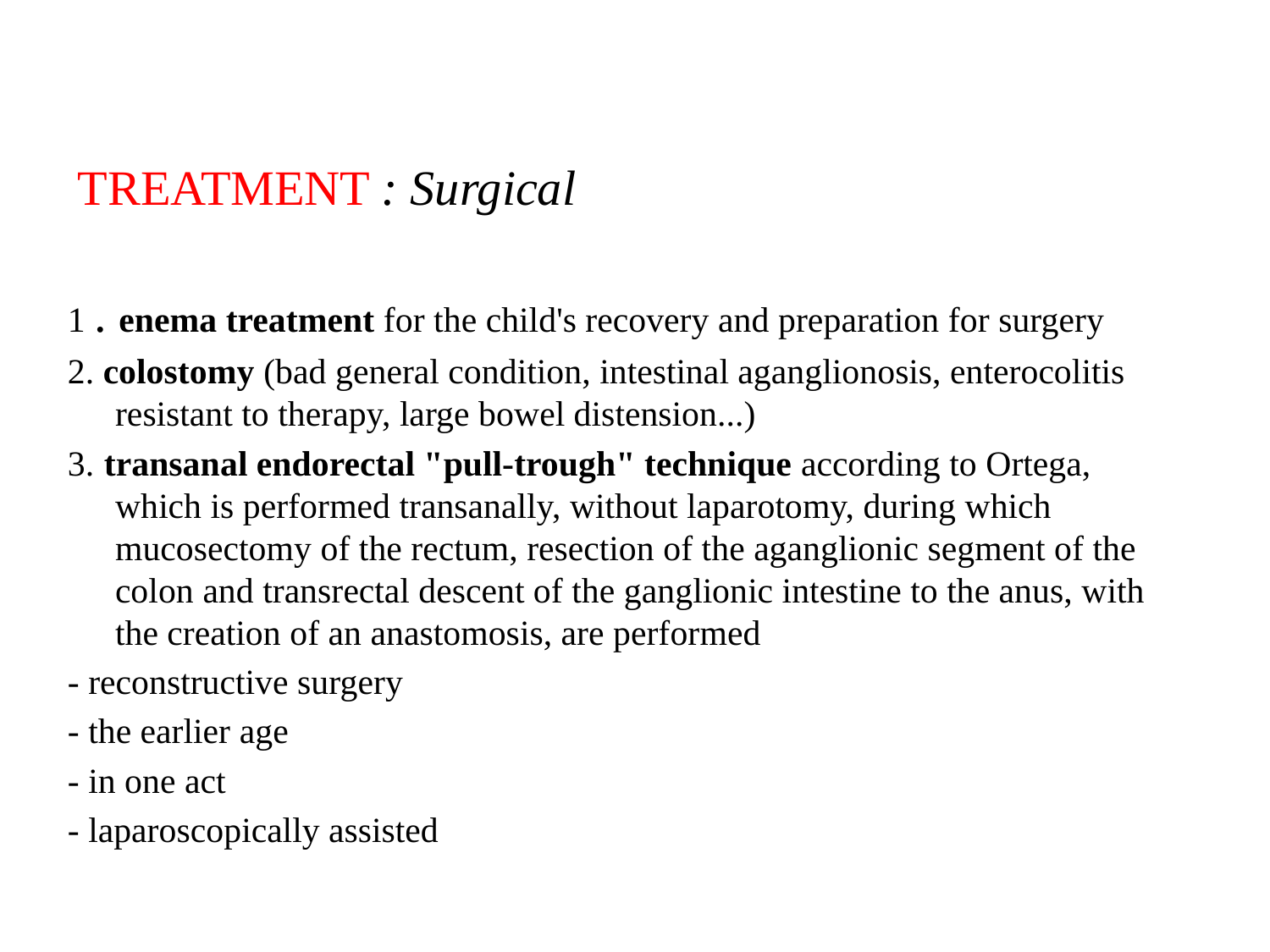

# TREATMENT : Surgical
1 . enema treatment for the child's recovery and preparation for surgery
2. colostomy (bad general condition, intestinal aganglionosis, enterocolitis resistant to therapy, large bowel distension...)
3. transanal endorectal "pull-trough" technique according to Ortega, which is performed transanally, without laparotomy, during which mucosectomy of the rectum, resection of the aganglionic segment of the colon and transrectal descent of the ganglionic intestine to the anus, with the creation of an anastomosis, are performed
- reconstructive surgery
- the earlier age
- in one act
- laparoscopically assisted